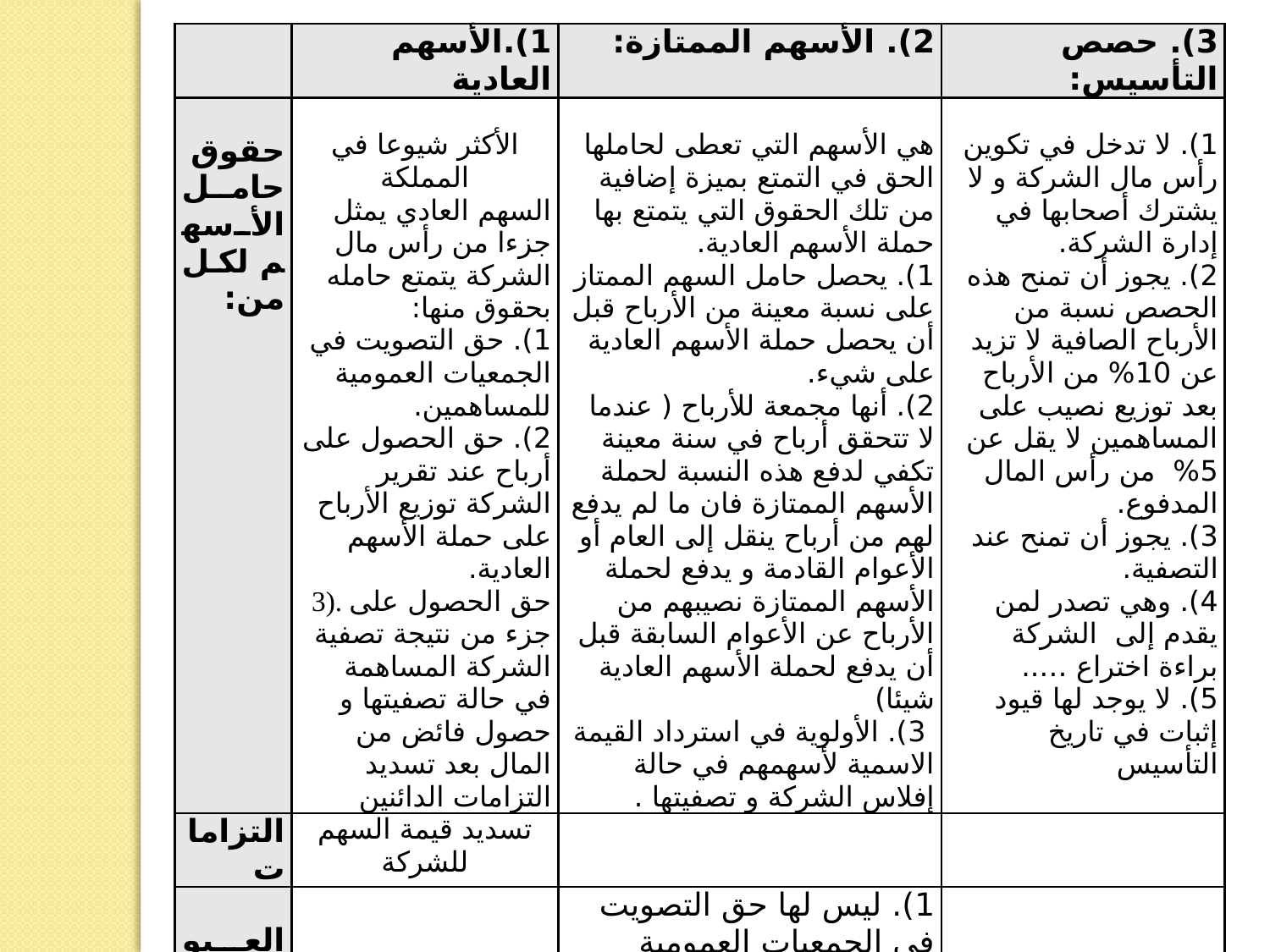

|  | 1).الأسهم العادية | 2). الأسهم الممتازة: | 3). حصص التأسيس: |
| --- | --- | --- | --- |
| حقوق حامل الأسهم لكل من: | الأكثر شيوعا في المملكة السهم العادي يمثل جزءا من رأس مال الشركة يتمتع حامله بحقوق منها: 1). حق التصويت في الجمعيات العمومية للمساهمين. 2). حق الحصول على أرباح عند تقرير الشركة توزيع الأرباح على حملة الأسهم العادية. 3). حق الحصول على جزء من نتيجة تصفية الشركة المساهمة في حالة تصفيتها و حصول فائض من المال بعد تسديد التزامات الدائنين | هي الأسهم التي تعطى لحاملها الحق في التمتع بميزة إضافية من تلك الحقوق التي يتمتع بها حملة الأسهم العادية. 1). يحصل حامل السهم الممتاز على نسبة معينة من الأرباح قبل أن يحصل حملة الأسهم العادية على شيء. 2). أنها مجمعة للأرباح ( عندما لا تتحقق أرباح في سنة معينة تكفي لدفع هذه النسبة لحملة الأسهم الممتازة فان ما لم يدفع لهم من أرباح ينقل إلى العام أو الأعوام القادمة و يدفع لحملة الأسهم الممتازة نصيبهم من الأرباح عن الأعوام السابقة قبل أن يدفع لحملة الأسهم العادية شيئا) 3). الأولوية في استرداد القيمة الاسمية لأسهمهم في حالة إفلاس الشركة و تصفيتها . | 1). لا تدخل في تكوين رأس مال الشركة و لا يشترك أصحابها في إدارة الشركة. 2). يجوز أن تمنح هذه الحصص نسبة من الأرباح الصافية لا تزيد عن 10% من الأرباح بعد توزيع نصيب على المساهمين لا يقل عن 5% من رأس المال المدفوع. 3). يجوز أن تمنح عند التصفية. 4). وهي تصدر لمن يقدم إلى الشركة براءة اختراع ….. 5). لا يوجد لها قيود إثبات في تاريخ التأسيس |
| التزامات | تسديد قيمة السهم للشركة |  |  |
| العيوب |  | 1). ليس لها حق التصويت في الجمعيات العمومية للمساهمين. 2). يتمتع حملة الأسهم العادية بفائض الأرباح بعد دفع حصة الأسهم الممتازة التي يحددها الصك. |  |
| أنواعها | السهم الاسمي: أن اسم مالكه مكتوب في صك السهم ( اسم المشتري) عن طريق تقييدها في سجلات الشركة السهم لحامله: صك لا يحمل اسم شخص معين و إنما يتم تداوله بنقله فقط من حوزة البائع إلى حوزة المشتري. |  |  |